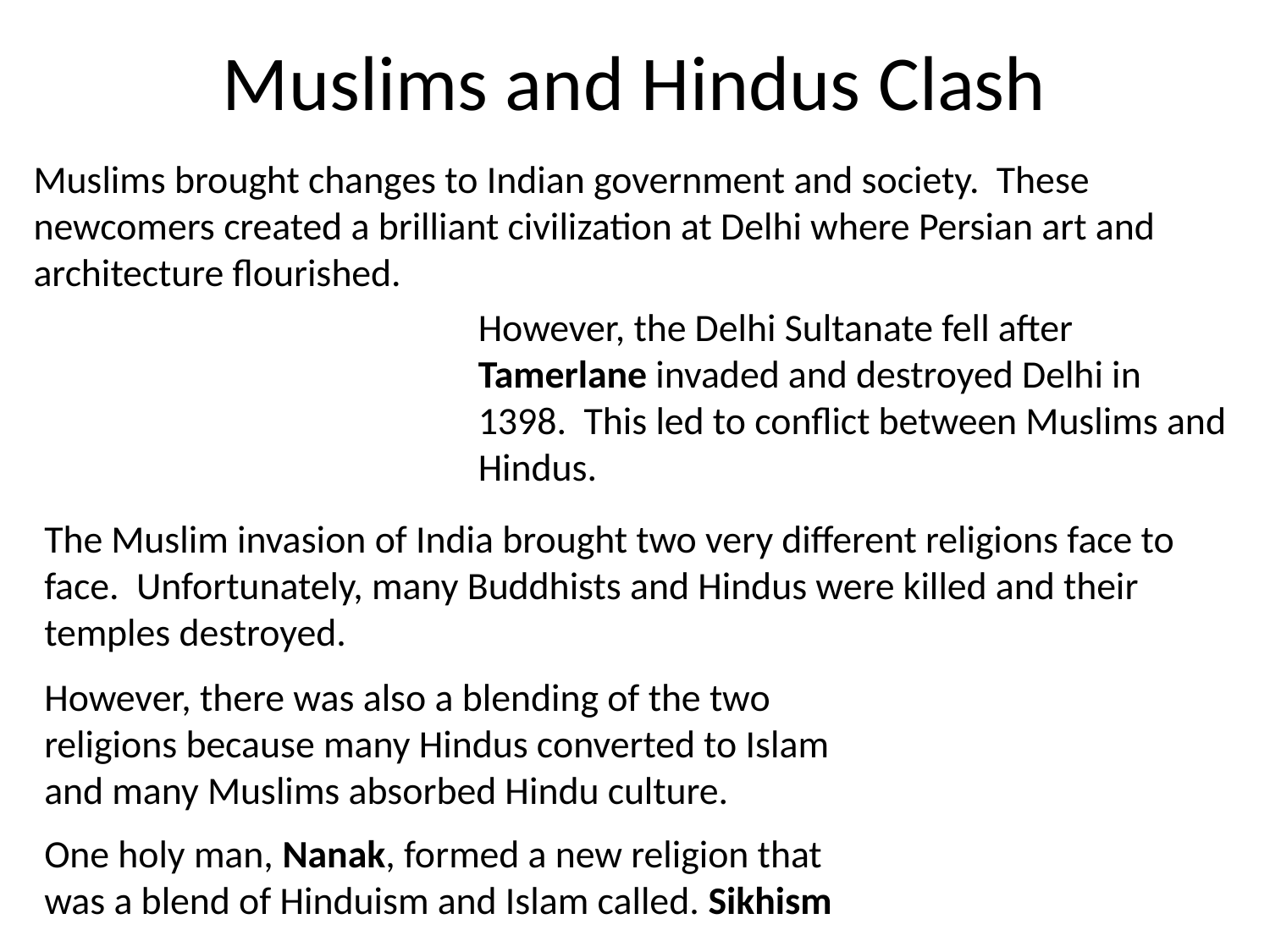

# Muslims and Hindus Clash
Muslims brought changes to Indian government and society.  These newcomers created a brilliant civilization at Delhi where Persian art and architecture flourished.
However, the Delhi Sultanate fell after Tamerlane invaded and destroyed Delhi in 1398.  This led to conflict between Muslims and Hindus.
The Muslim invasion of India brought two very different religions face to face.  Unfortunately, many Buddhists and Hindus were killed and their temples destroyed.
However, there was also a blending of the two religions because many Hindus converted to Islam and many Muslims absorbed Hindu culture.

One holy man, Nanak, formed a new religion that was a blend of Hinduism and Islam called. Sikhism